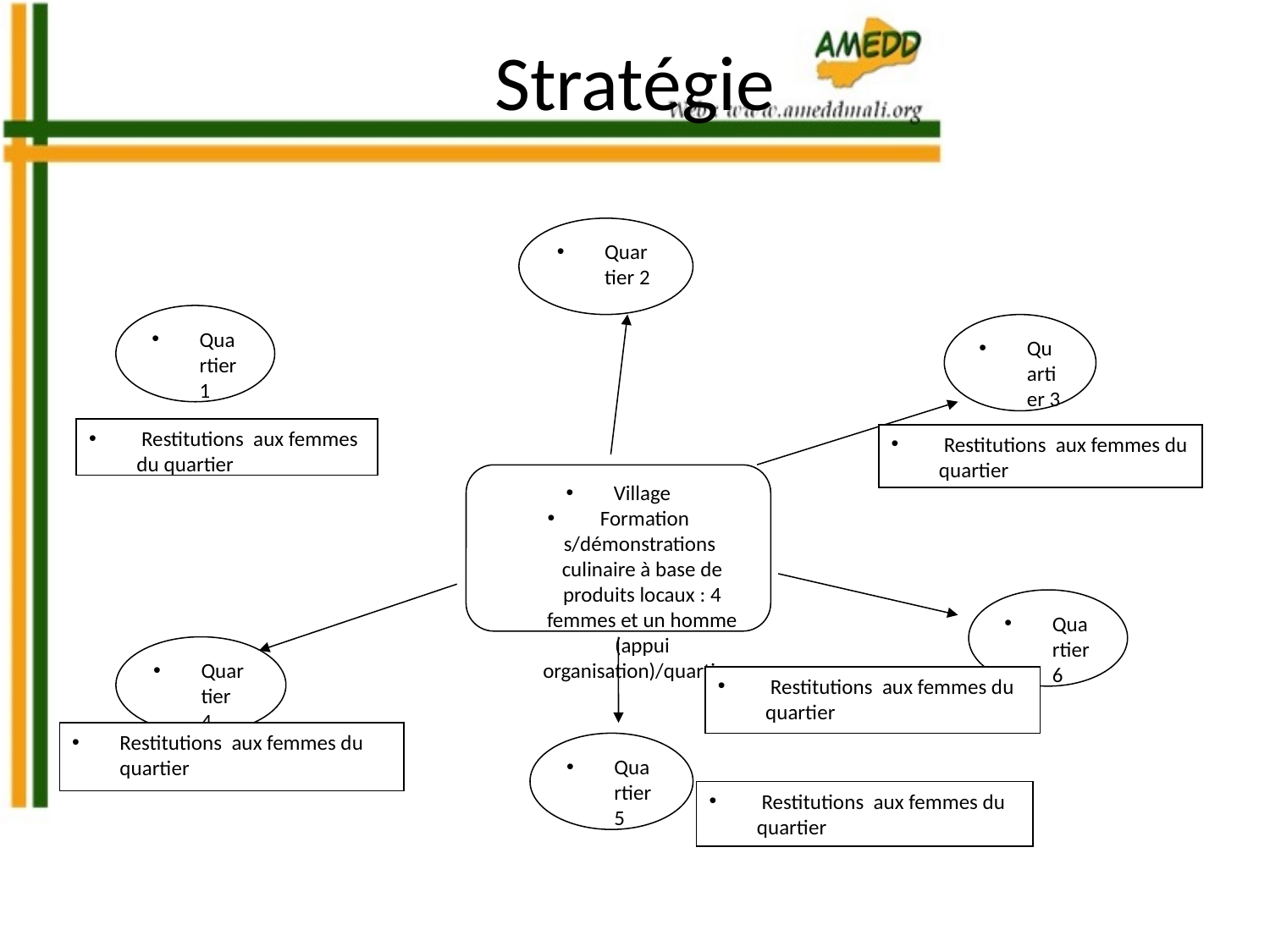

# Stratégie
Quartier 2
Quartier 1

Quartier 3

 Restitutions  aux femmes du quartier
 Restitutions  aux femmes du quartier
Village
 Formation s/démonstrations  culinaire à base de produits locaux : 4 femmes et un homme (appui organisation)/quartiers

Quartier 6
Quartier  4

 Restitutions  aux femmes du quartier

Restitutions  aux femmes du quartier

Quartier 5
 Restitutions  aux femmes du quartier